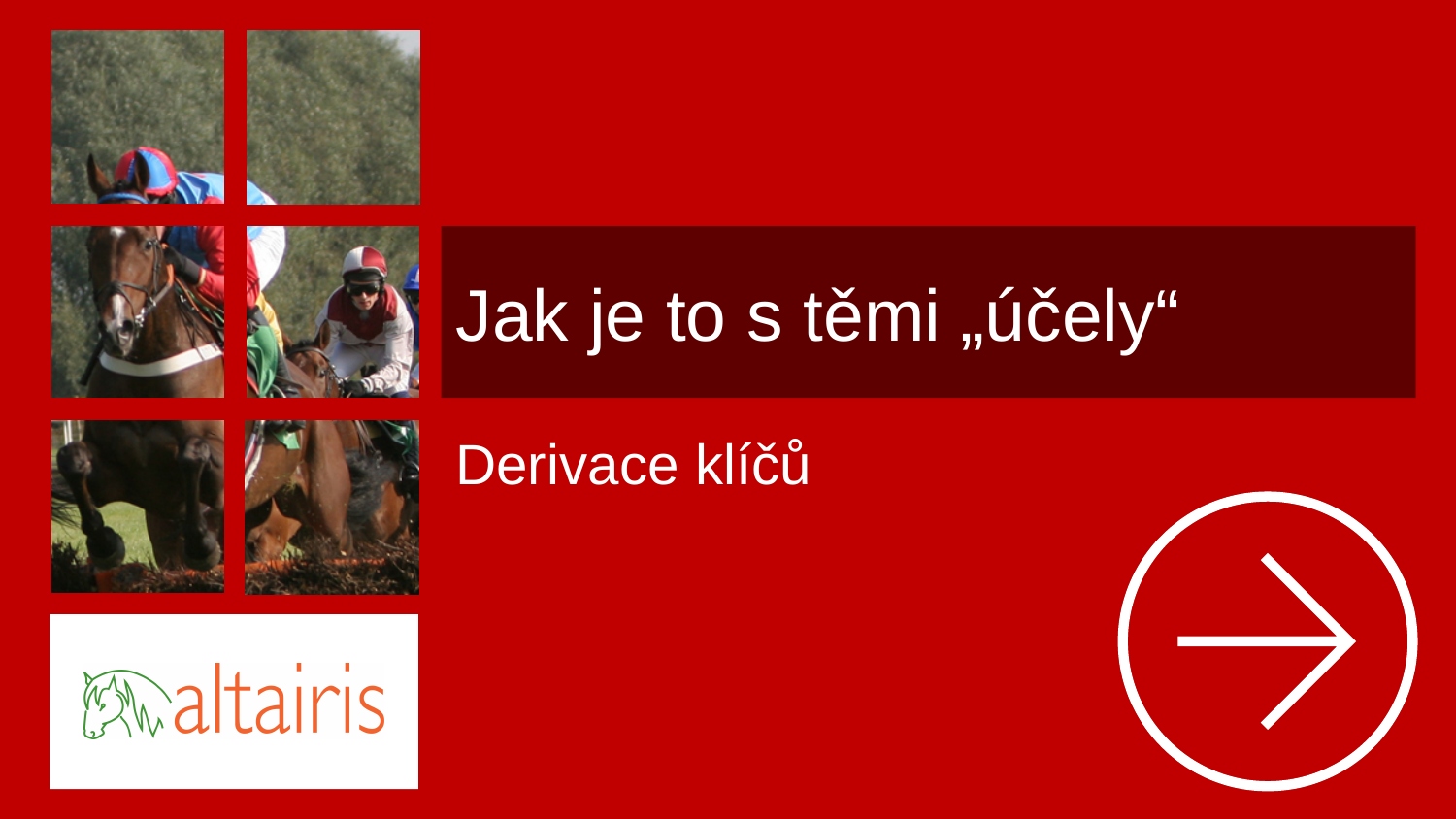

Jak je to s těmi „účely“
# Derivace klíčů